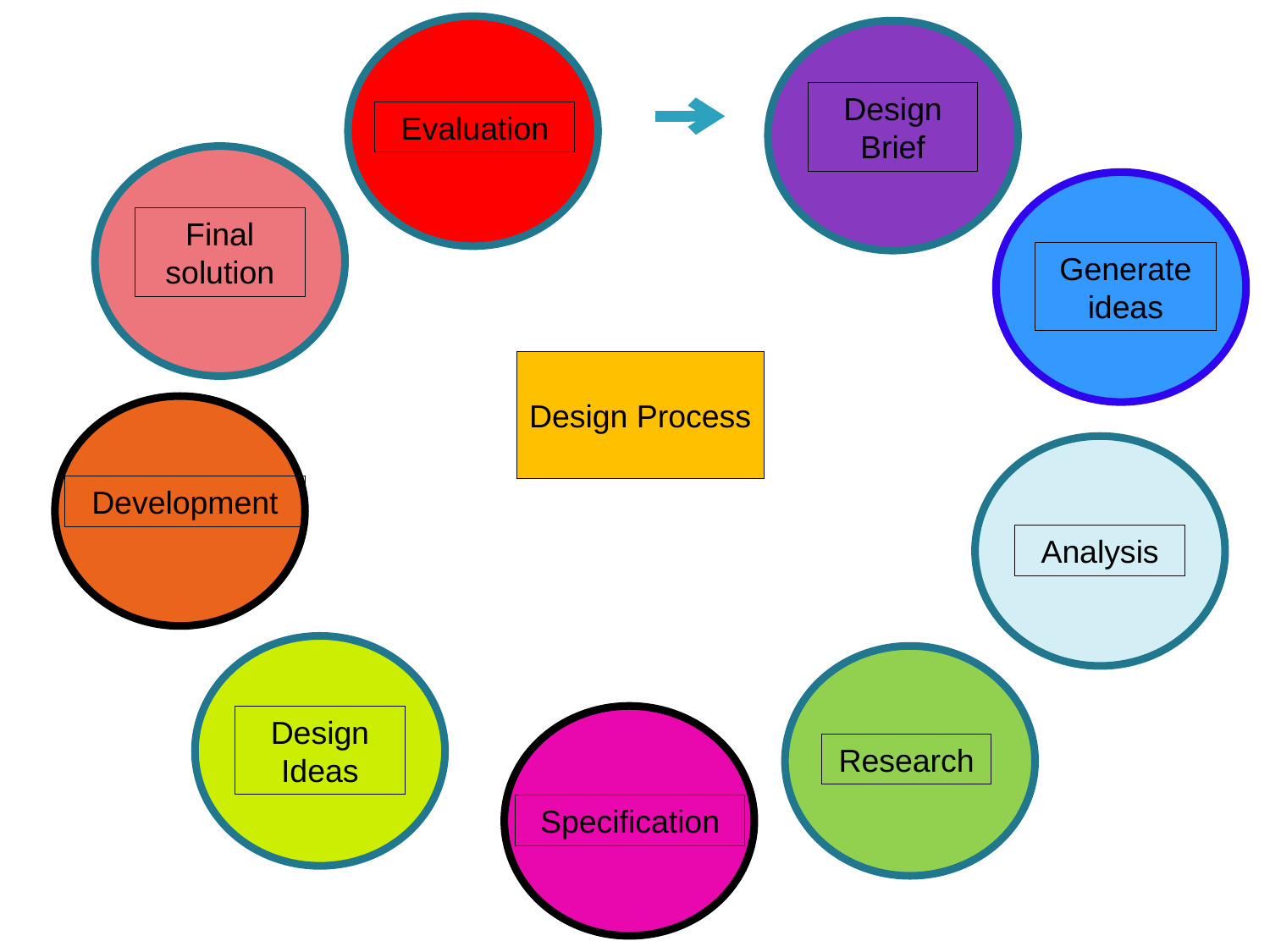

Design Brief
Evaluation

Final solution
Generate ideas

Design Process

Development
Analysis

Design
Ideas
Research
Specification